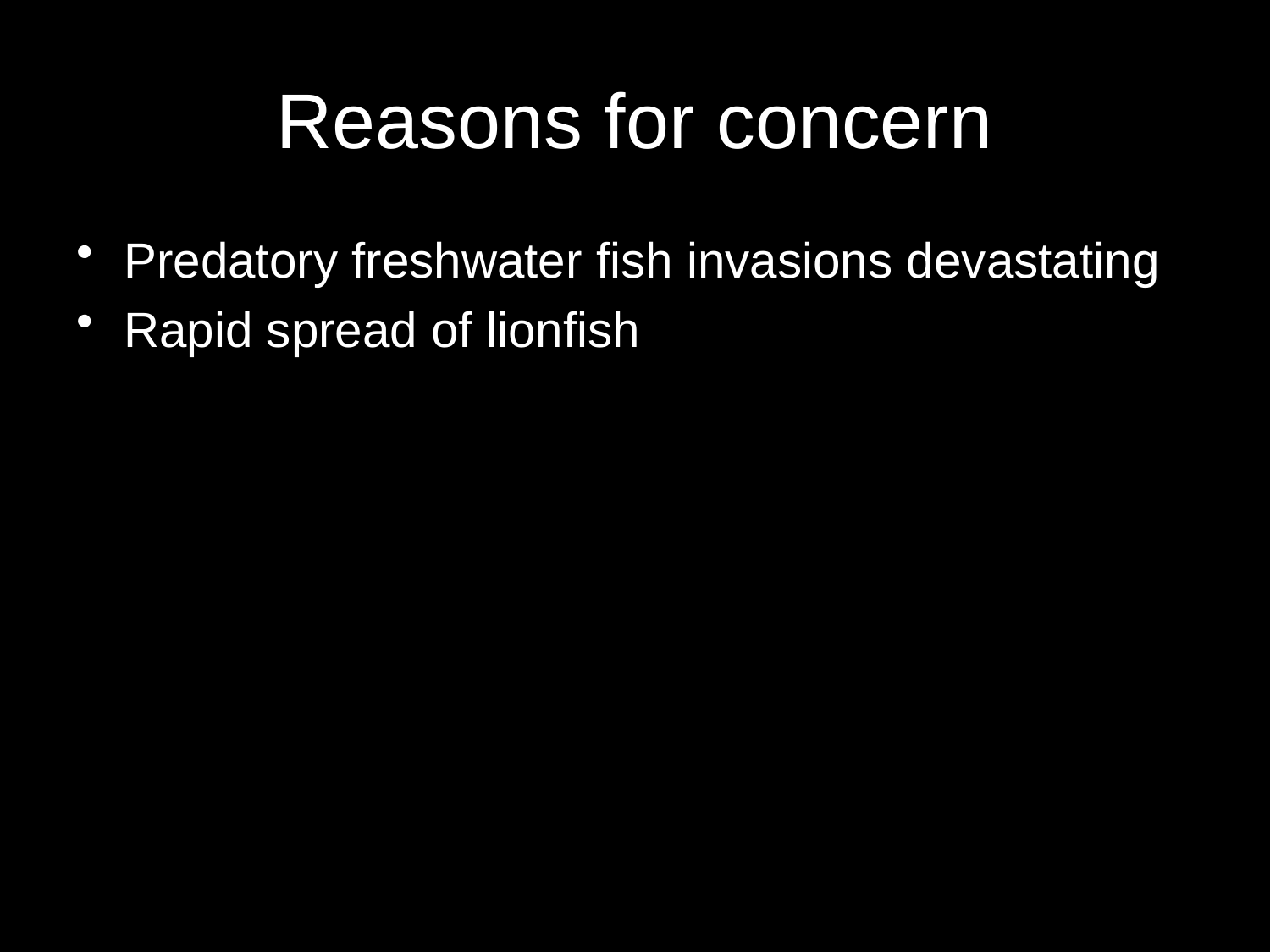

# Reasons for concern
Predatory freshwater fish invasions devastating
Rapid spread of lionfish
High growth rates
Large potential invasion range
Evidence of ecological release
Novel predator type
Few natural controls